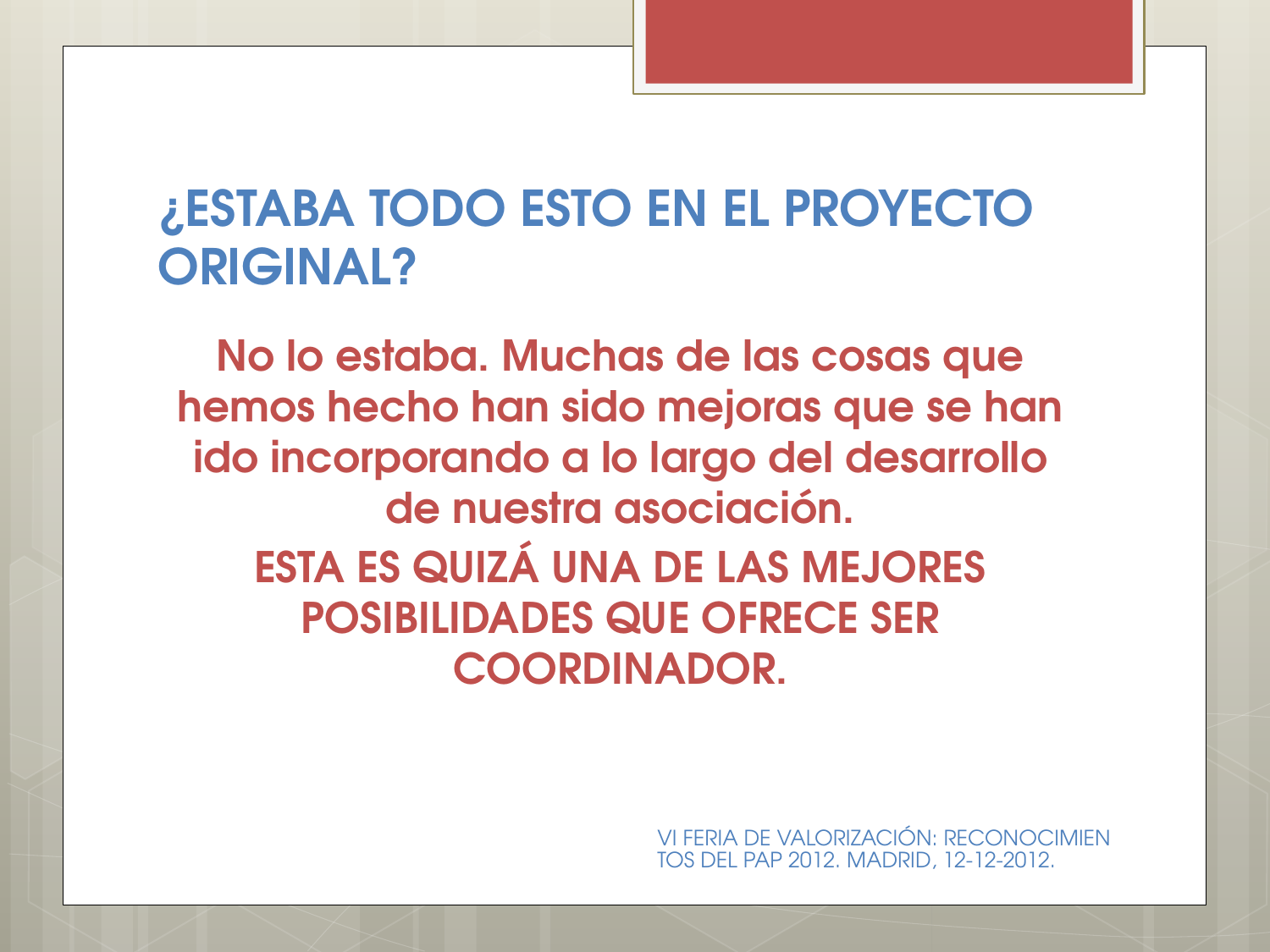

# ¿ESTABA TODO ESTO EN EL PROYECTO ORIGINAL?
No lo estaba. Muchas de las cosas que hemos hecho han sido mejoras que se han ido incorporando a lo largo del desarrollo de nuestra asociación.
ESTA ES QUIZÁ UNA DE LAS MEJORES POSIBILIDADES QUE OFRECE SER COORDINADOR.

VI FERIA DE VALORIZACIÓN: RECONOCIMIENTOS DEL PAP 2012. MADRID, 12-12-2012.